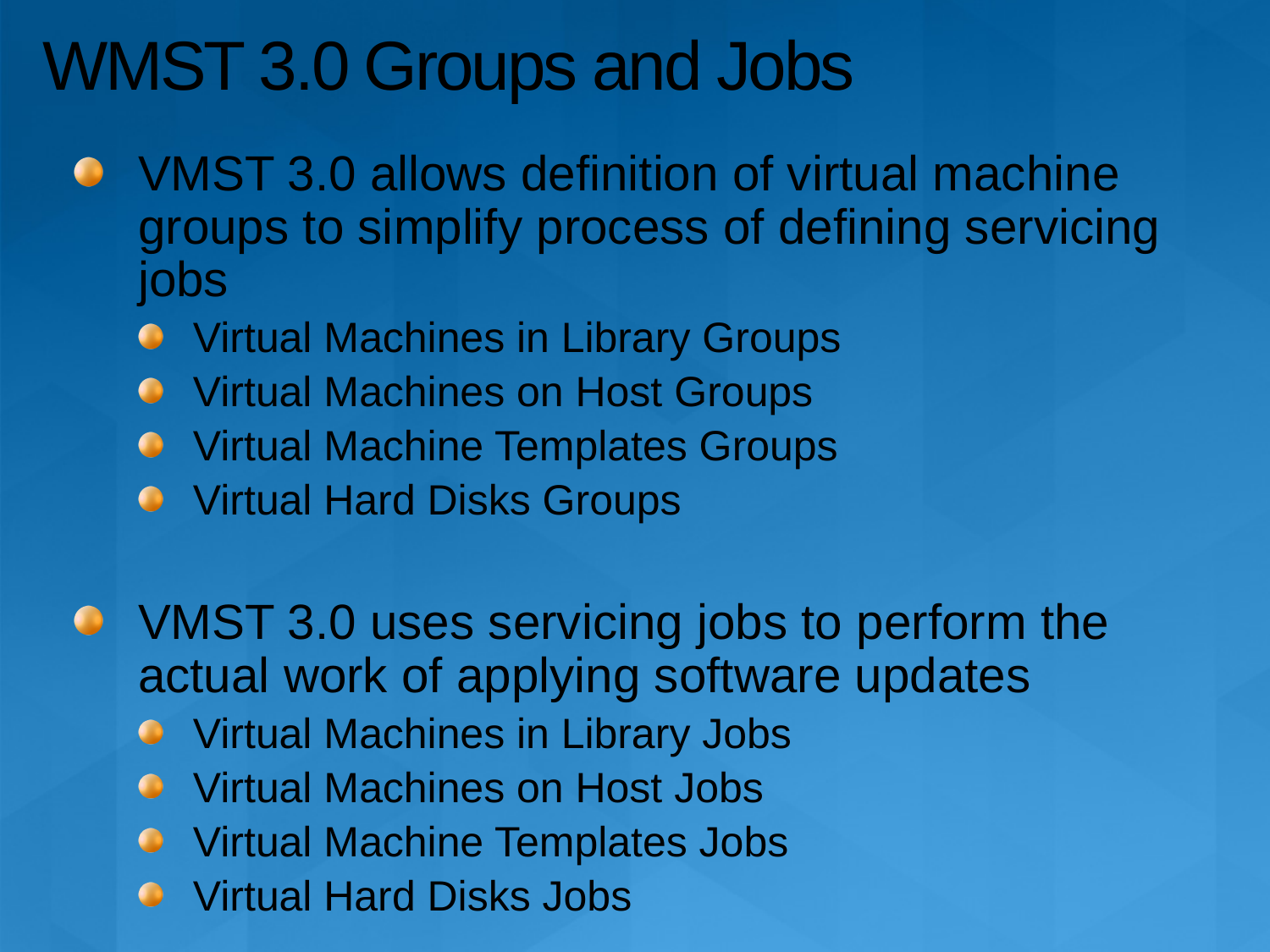

# WMST 3.0 Groups and Jobs
VMST 3.0 allows definition of virtual machine groups to simplify process of defining servicing jobs
Virtual Machines in Library Groups
Virtual Machines on Host Groups
Virtual Machine Templates Groups
Virtual Hard Disks Groups

VMST 3.0 uses servicing jobs to perform the actual work of applying software updates
Virtual Machines in Library Jobs
Virtual Machines on Host Jobs
Virtual Machine Templates Jobs
Virtual Hard Disks Jobs